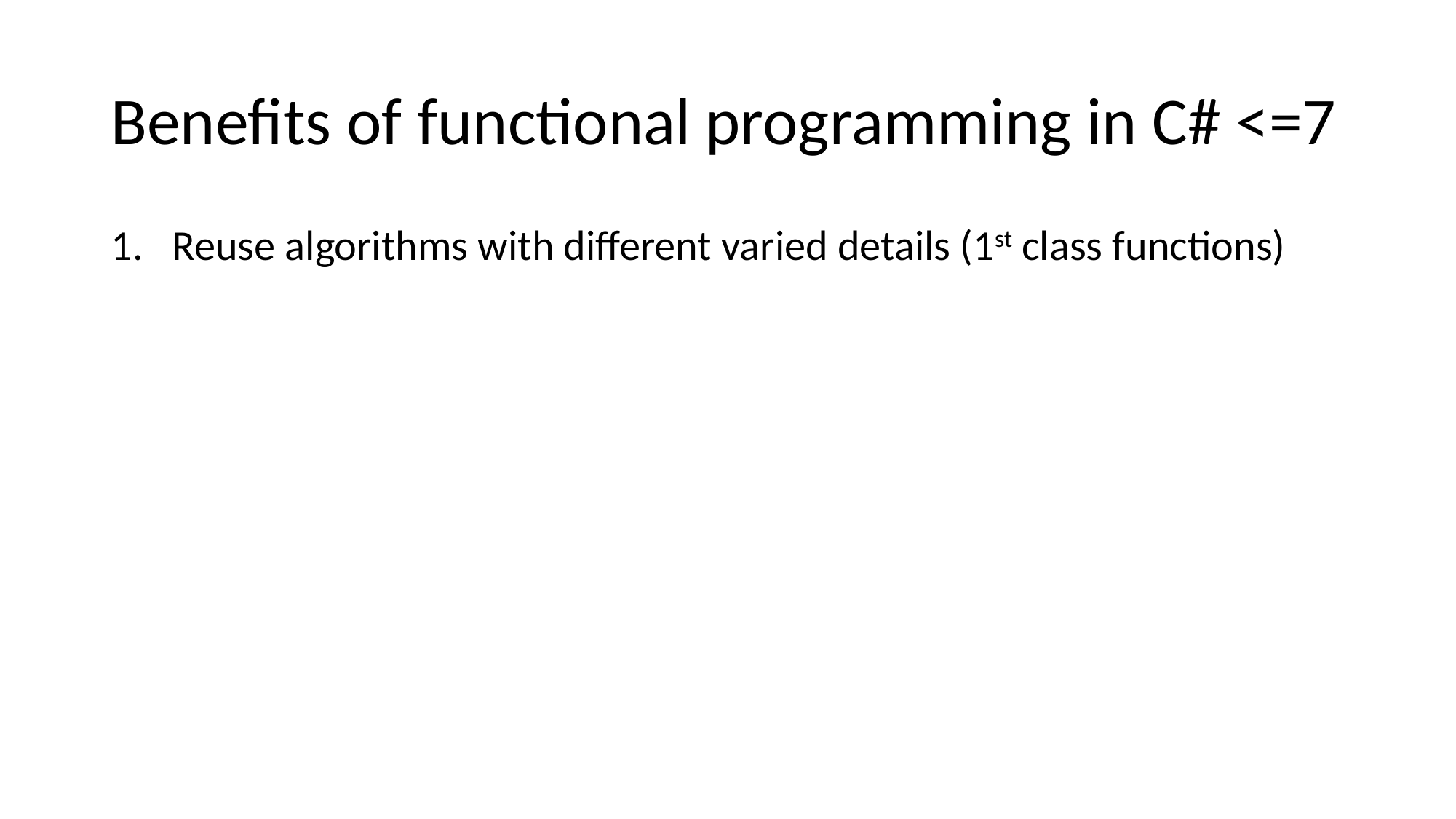

# Benefits of functional programming in C# <=7
Reuse algorithms with different varied details (1st class functions)